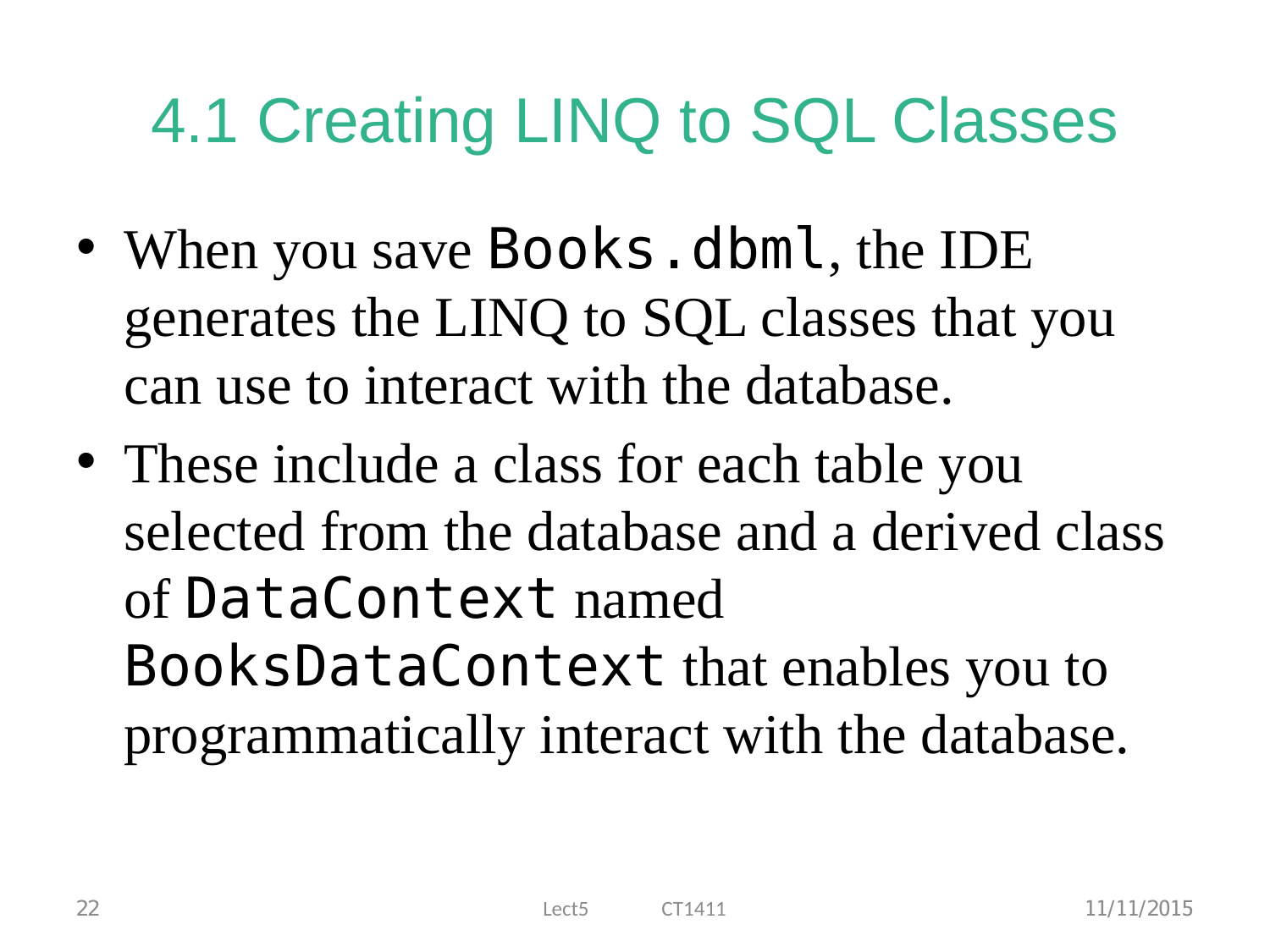

# 4.1 Creating LINQ to SQL Classes
When you save Books.dbml, the IDE generates the LINQ to SQL classes that you can use to interact with the database.
These include a class for each table you selected from the database and a derived class of DataContext named BooksDataContext that enables you to programmatically interact with the database.
22
Lect5               CT1411
11/11/2015